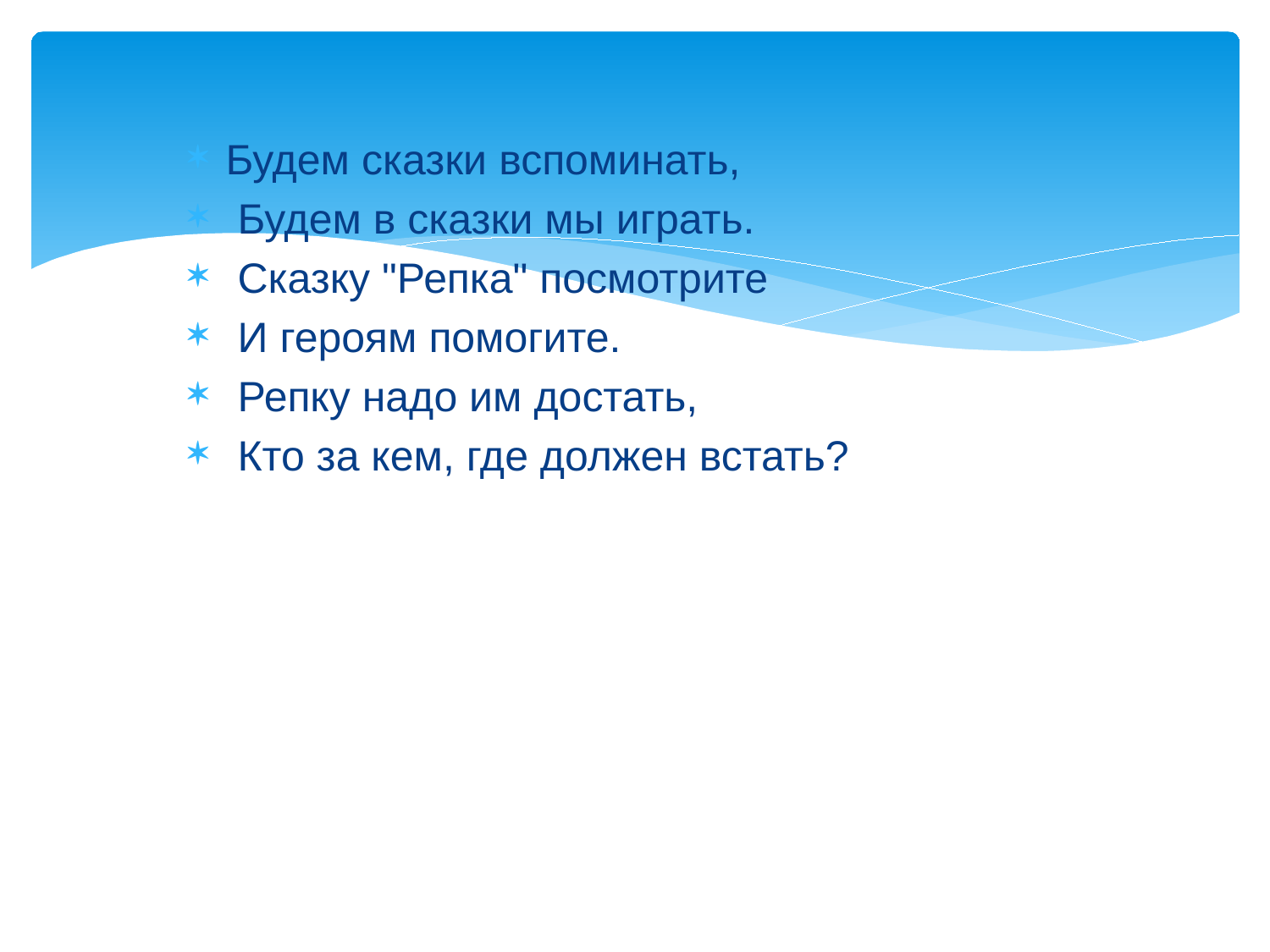

#
Будем сказки вспоминать,
 Будем в сказки мы играть.
 Сказку "Репка" посмотрите
 И героям помогите.
 Репку надо им достать,
 Кто за кем, где должен встать?